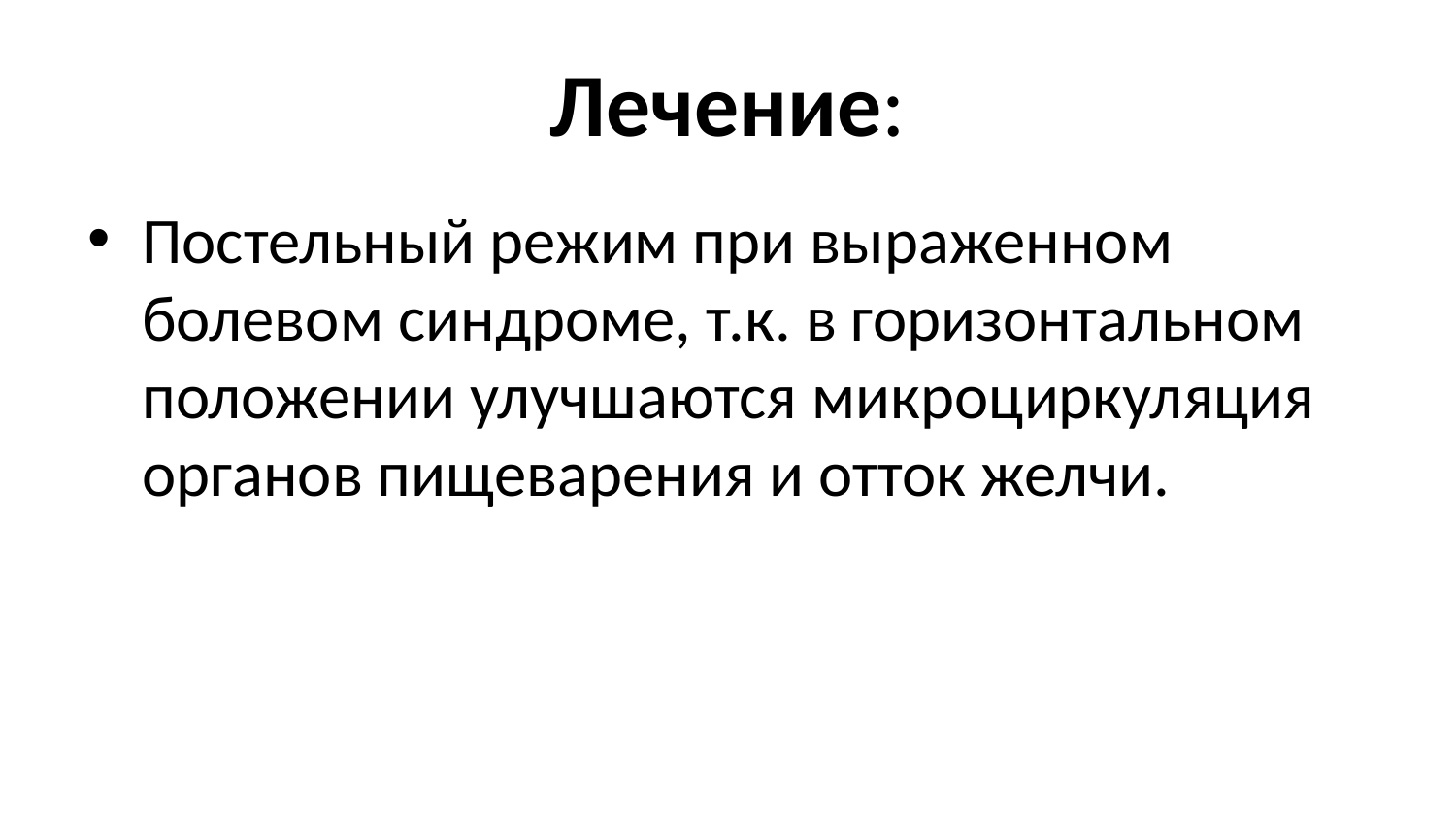

# Лечение:
Постельный режим при выраженном болевом синдроме, т.к. в горизонтальном положении улучшаются микроциркуляция органов пищеварения и отток желчи.